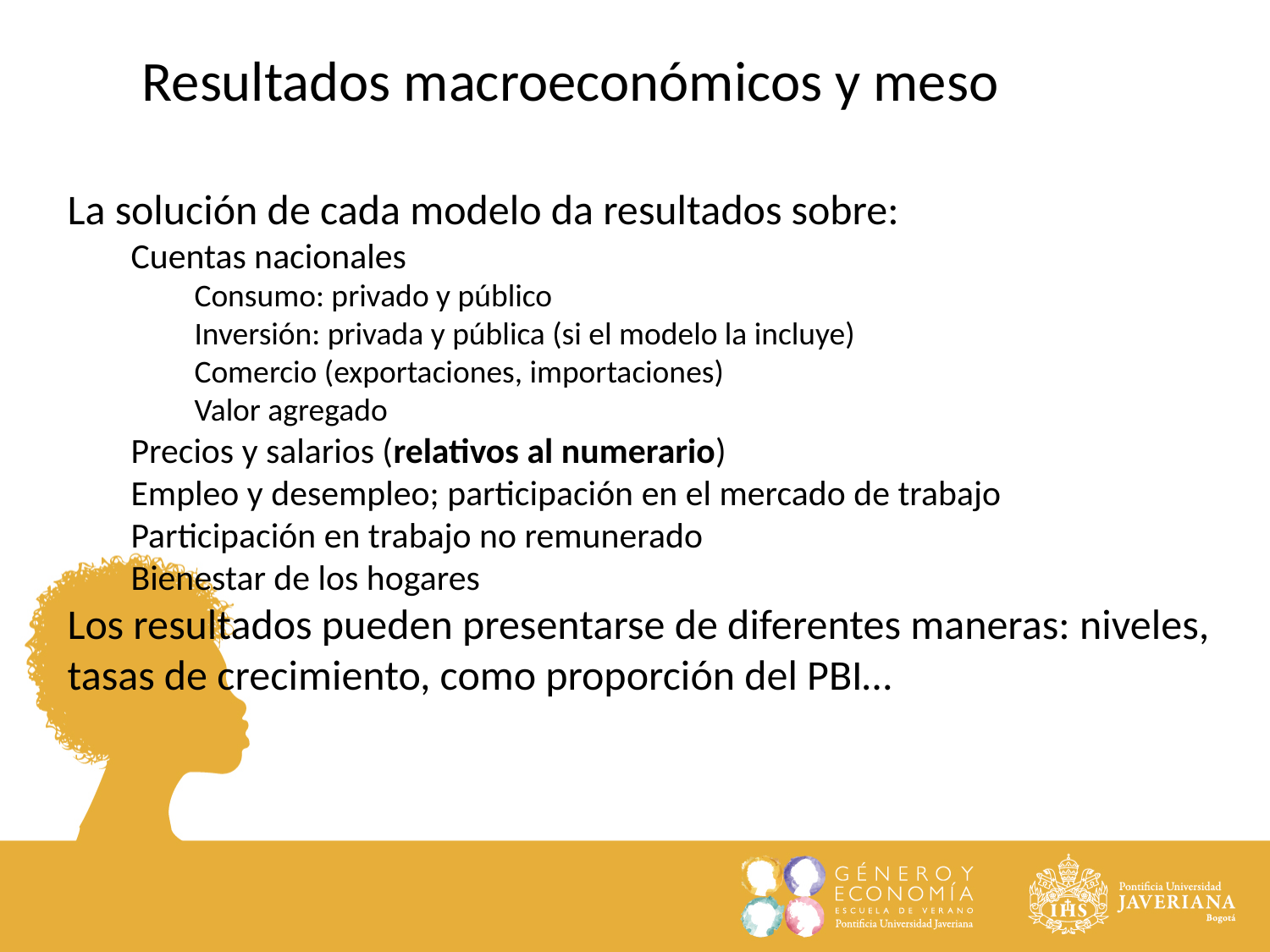

Resultados macroeconómicos y meso
La solución de cada modelo da resultados sobre:
Cuentas nacionales
Consumo: privado y público
Inversión: privada y pública (si el modelo la incluye)
Comercio (exportaciones, importaciones)
Valor agregado
Precios y salarios (relativos al numerario)
Empleo y desempleo; participación en el mercado de trabajo
Participación en trabajo no remunerado
Bienestar de los hogares
Los resultados pueden presentarse de diferentes maneras: niveles, tasas de crecimiento, como proporción del PBI…